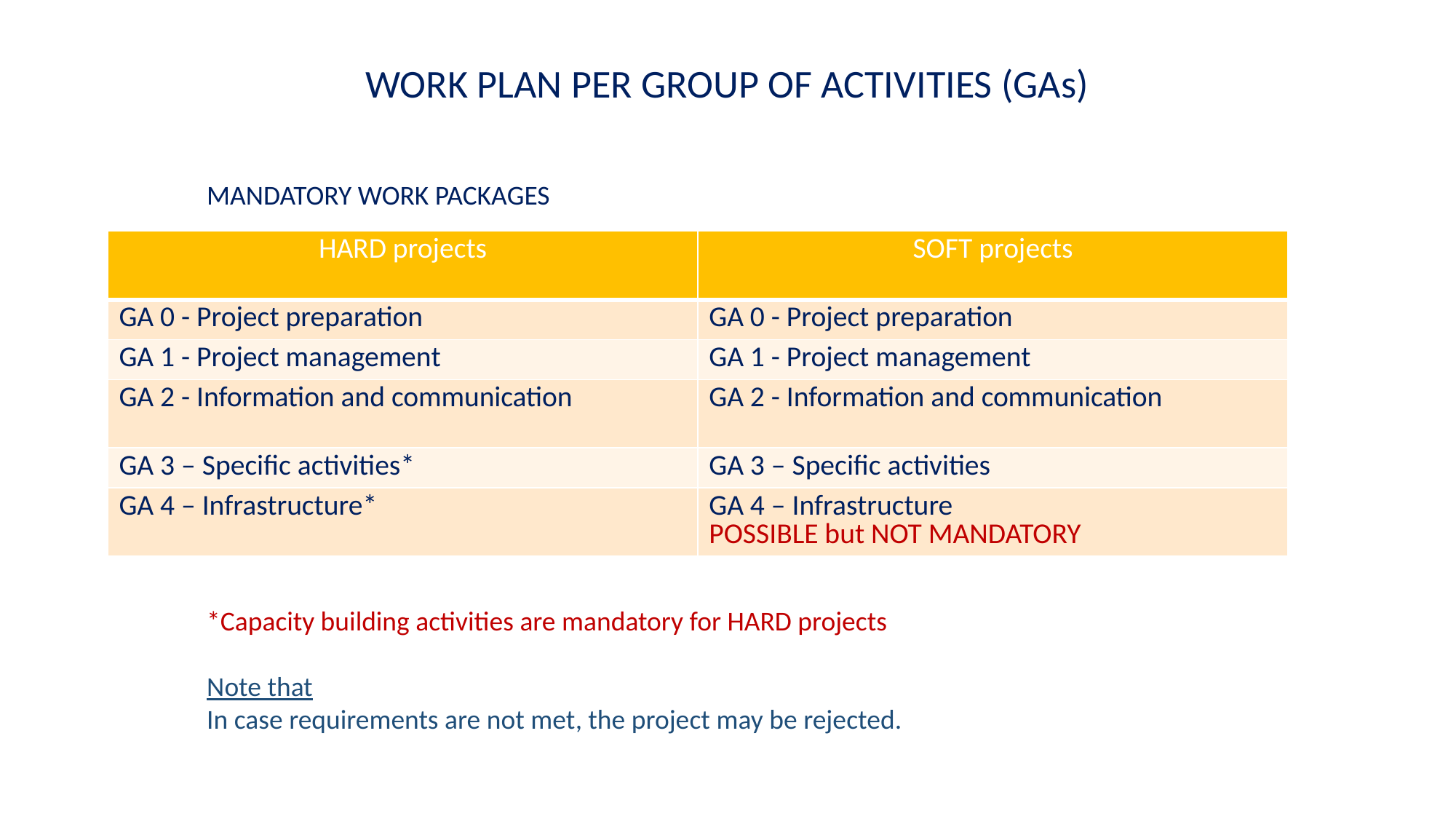

# WORK PLAN PER GROUP OF ACTIVITIES (GAs)

MANDATORY WORK PACKAGES

*Capacity building activities are mandatory for HARD projects

Note that
In case requirements are not met, the project may be rejected.

| HARD projects | SOFT projects |
| --- | --- |
| GA 0 - Project preparation | GA 0 - Project preparation |
| GA 1 - Project management | GA 1 - Project management |
| GA 2 - Information and communication | GA 2 - Information and communication |
| GA 3 – Specific activities\* | GA 3 – Specific activities |
| GA 4 – Infrastructure\* | GA 4 – Infrastructure POSSIBLE but NOT MANDATORY |